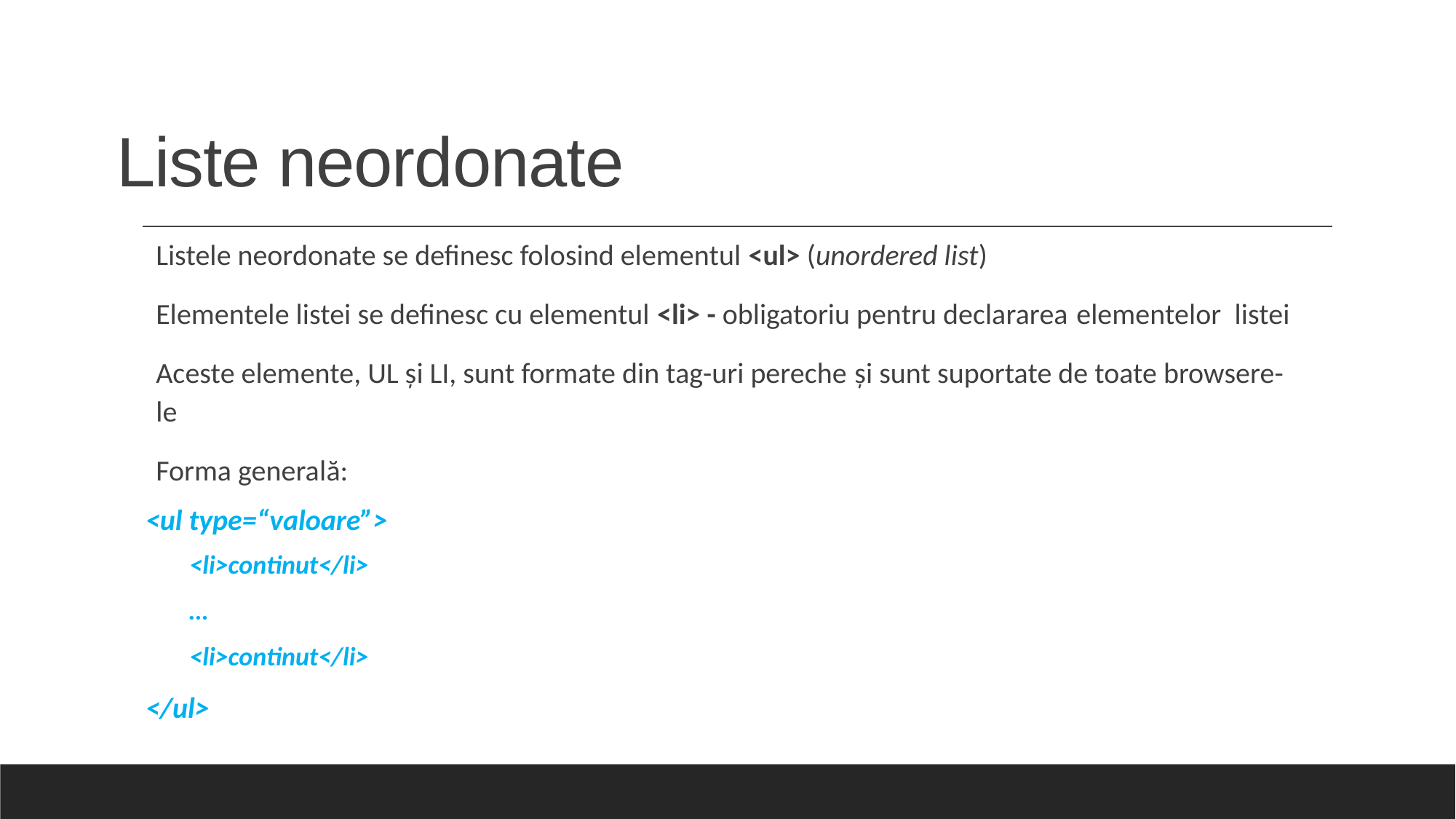

# Liste neordonate
Listele neordonate se definesc folosind elementul <ul> (unordered list)
Elementele listei se definesc cu elementul <li> - obligatoriu pentru declararea elementelor  listei
Aceste elemente, UL și LI, sunt formate din tag-uri pereche şi sunt suportate de toate browsere-le
Forma generală:
<ul type=“valoare”>
	<li>continut</li>
	…
	<li>continut</li>
</ul>